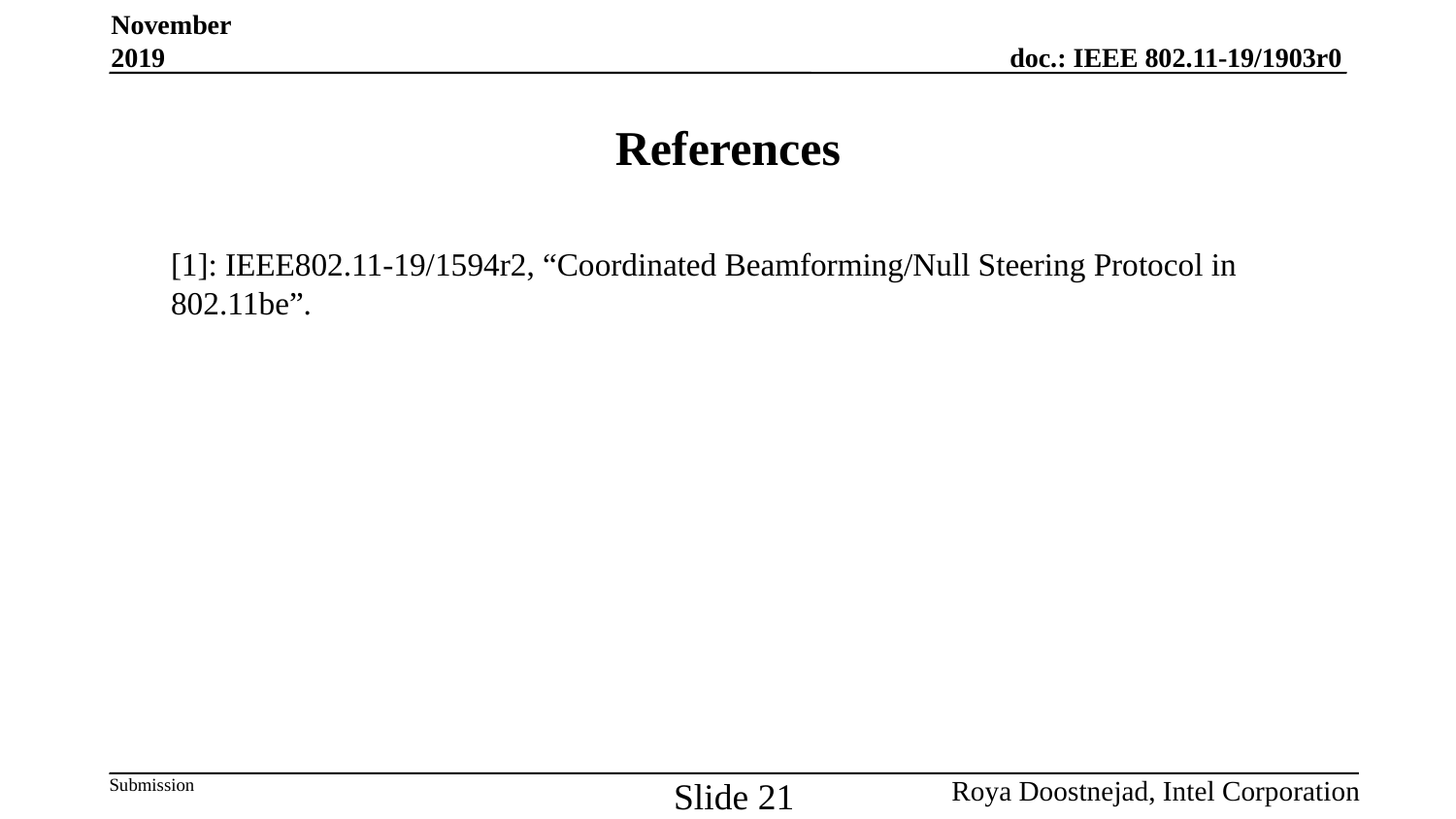

November 2019
# References
[1]: IEEE802.11-19/1594r2, “Coordinated Beamforming/Null Steering Protocol in 802.11be”.

Slide 21
Roya Doostnejad, Intel Corporation